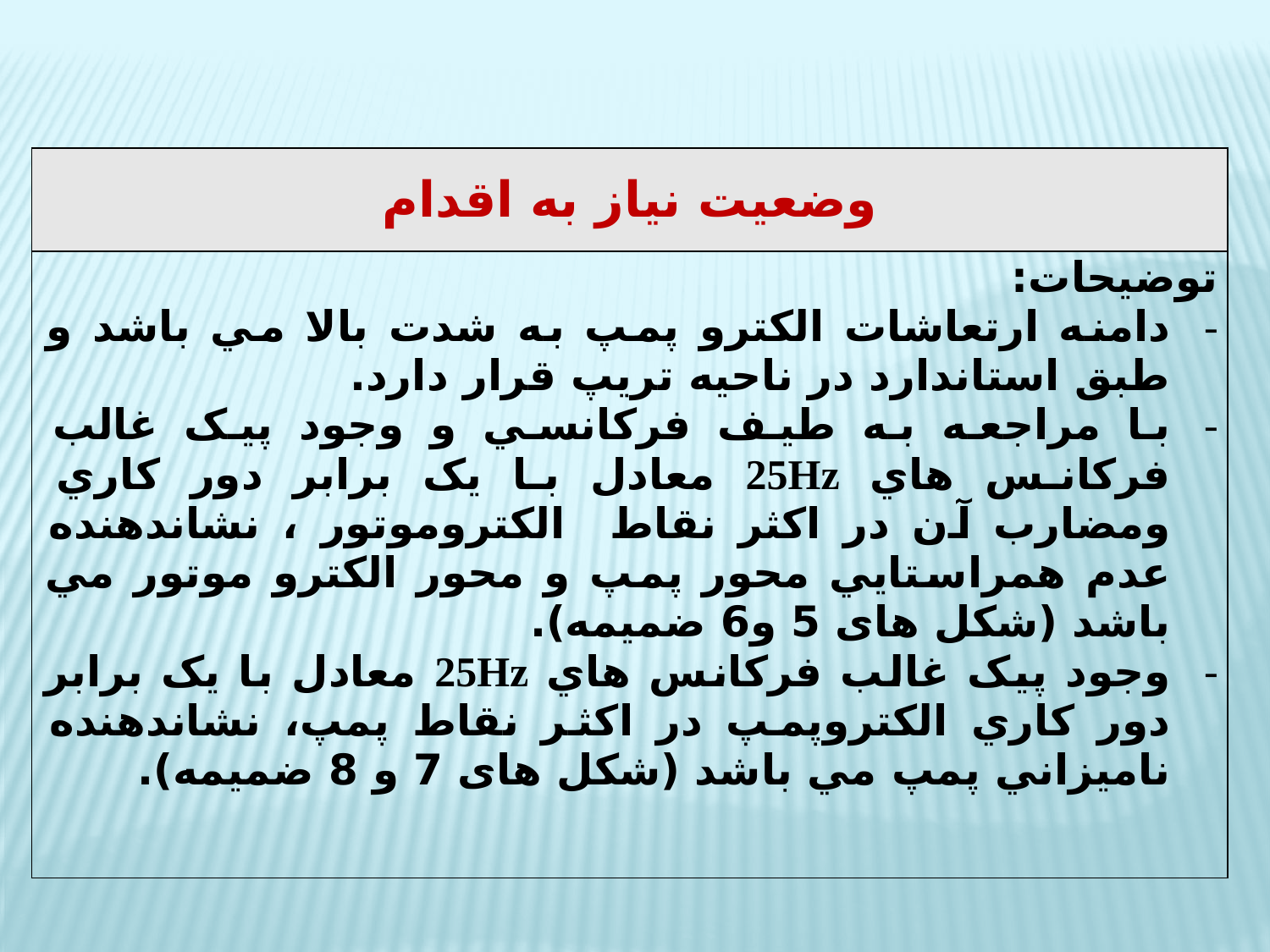

| وضعيت نياز به اقدام |
| --- |
| توضيحات: دامنه ارتعاشات الکترو پمپ به شدت بالا مي باشد و طبق استاندارد در ناحيه تريپ قرار دارد. با مراجعه به طيف فرکانسي و وجود پيک غالب فرکانس هاي 25Hz معادل با يک برابر دور کاري ومضارب آن در اکثر نقاط الکتروموتور ، نشاندهنده عدم همراستايي محور پمپ و محور الکترو موتور مي باشد (شکل های 5 و6 ضمیمه). وجود پيک غالب فرکانس هاي 25Hz معادل با يک برابر دور کاري الکتروپمپ در اکثر نقاط پمپ، نشاندهنده ناميزاني پمپ مي باشد (شکل های 7 و 8 ضمیمه). |